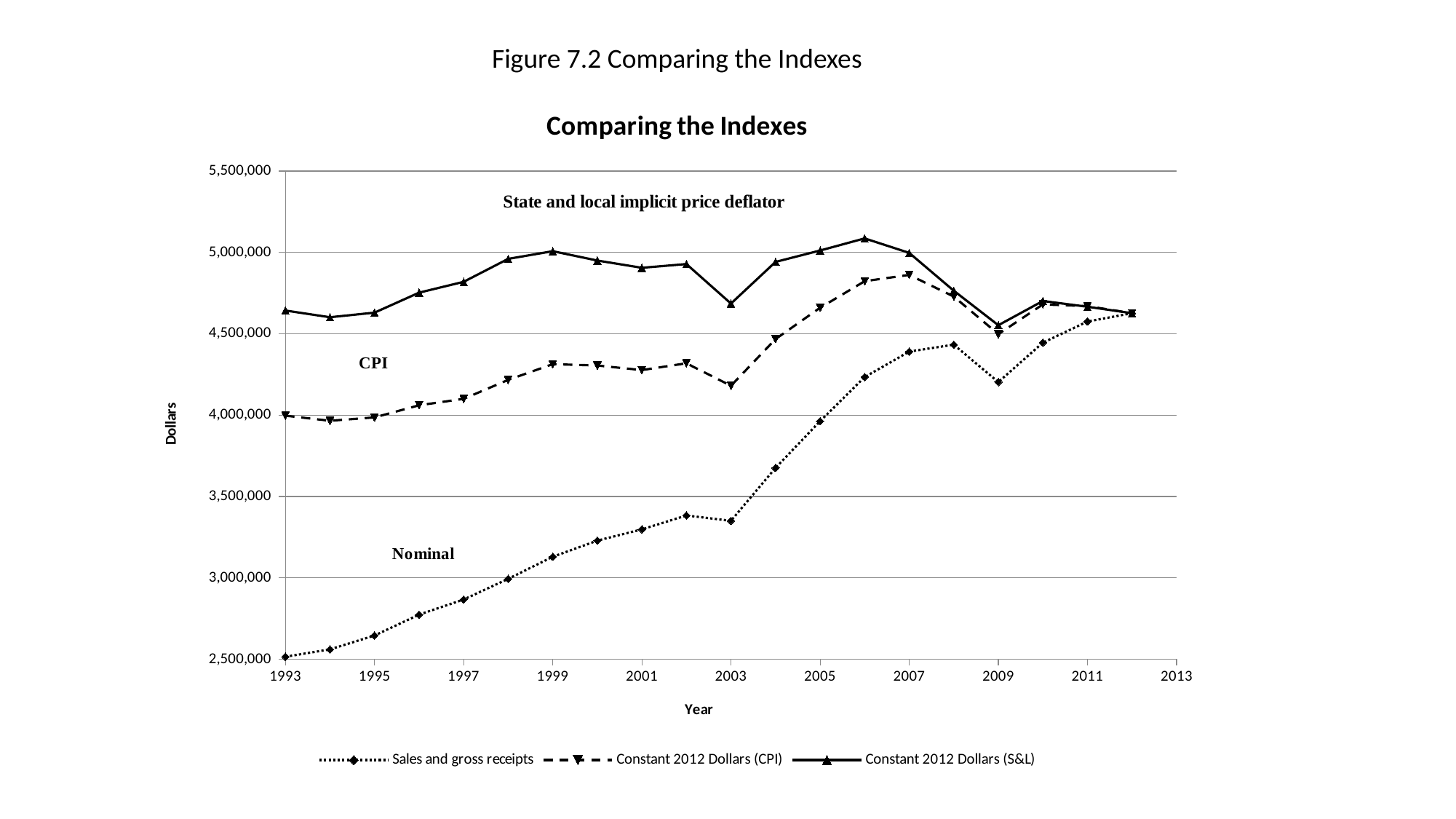

Figure 7.2 Comparing the Indexes

### Chart: Comparing the Indexes

| Category | Sales and gross receipts | Constant 2012 Dollars (CPI) | Constant 2012 Dollars (S&L) |
|---|---|---|---|